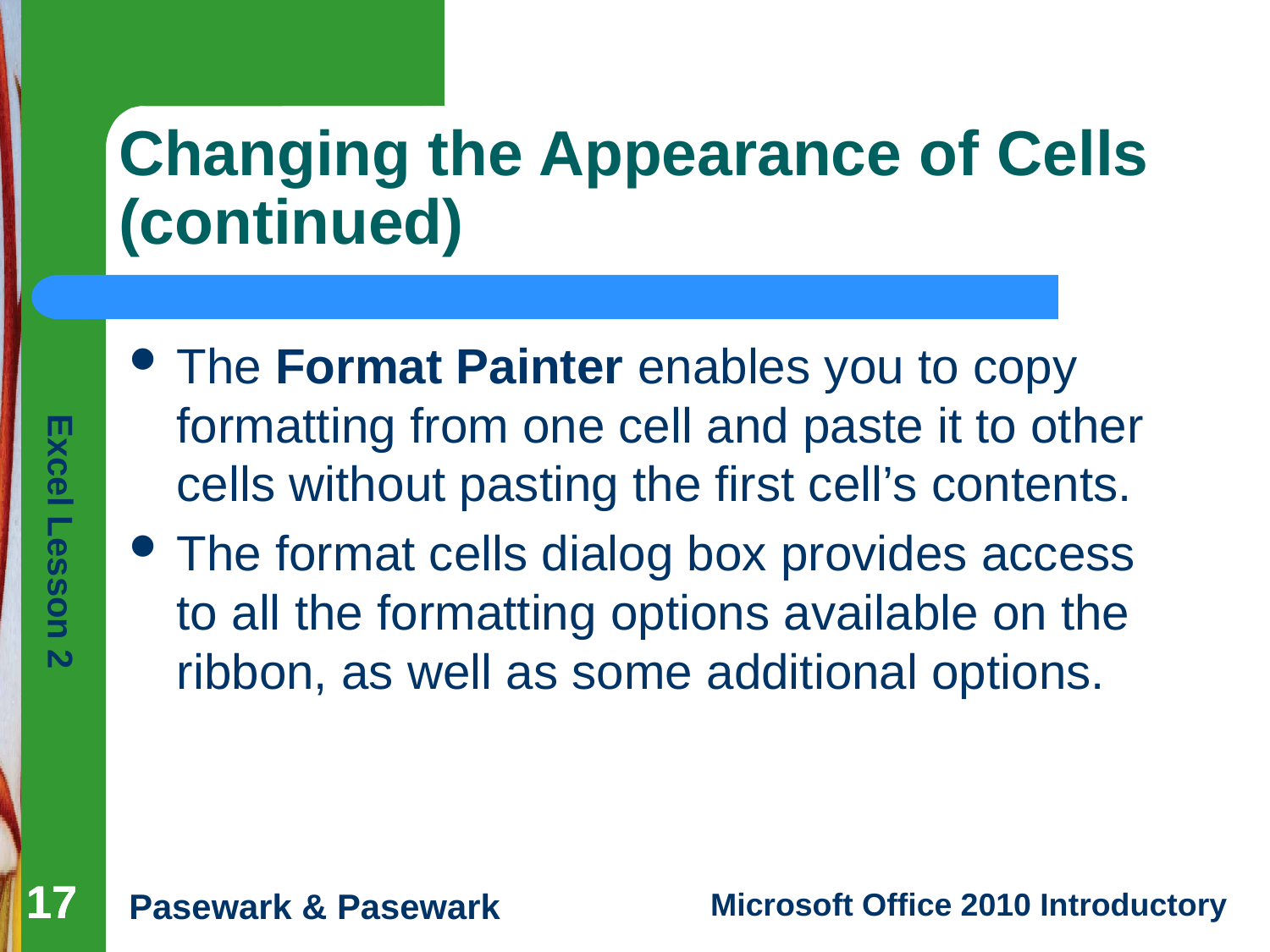

# Changing the Appearance of Cells (continued)
The Format Painter enables you to copy formatting from one cell and paste it to other cells without pasting the first cell’s contents.
The format cells dialog box provides access to all the formatting options available on the ribbon, as well as some additional options.
17
17
17